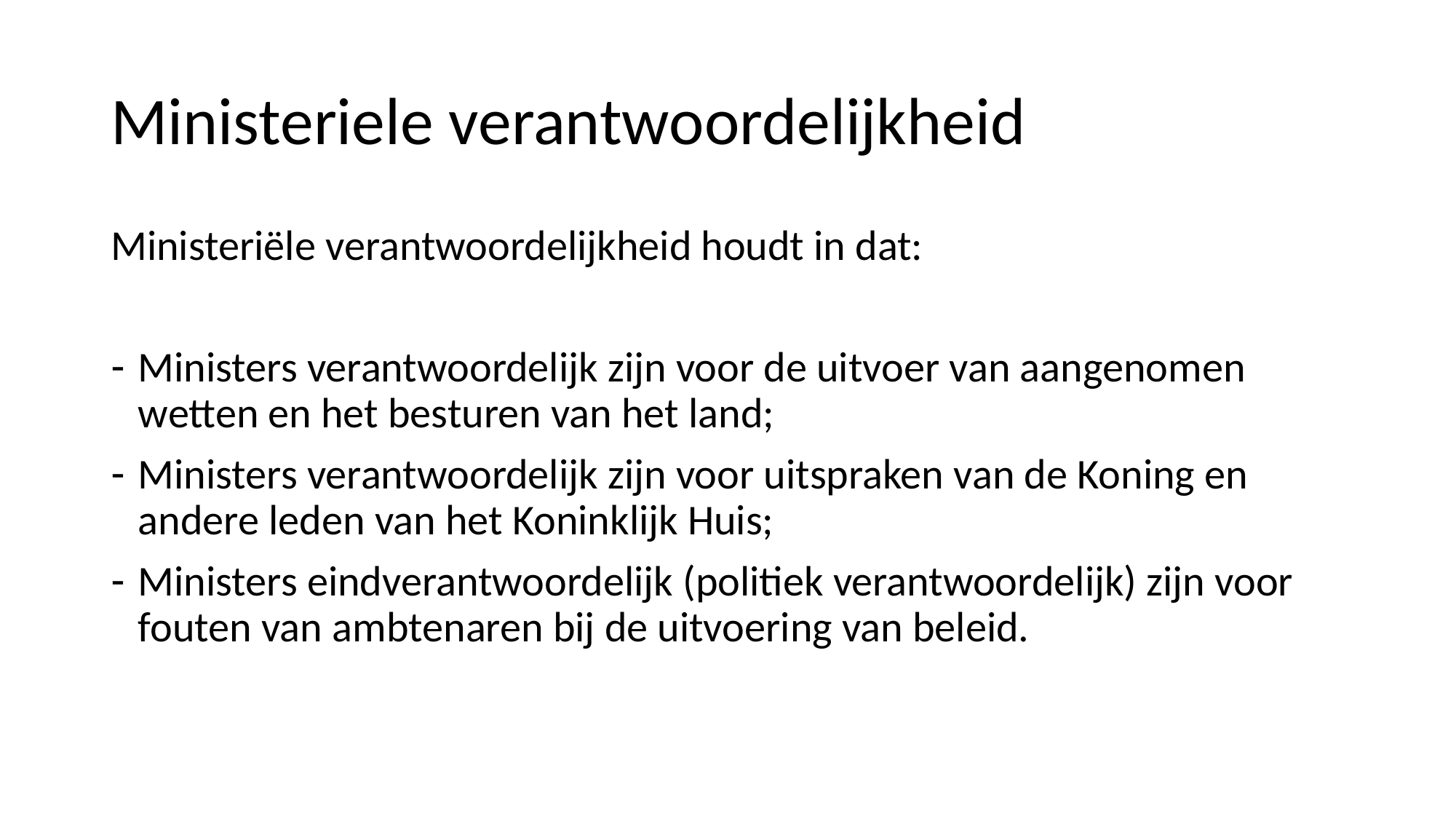

# Ministeriele verantwoordelijkheid
Ministeriële verantwoordelijkheid houdt in dat:

Ministers verantwoordelijk zijn voor de uitvoer van aangenomen wetten en het besturen van het land;
Ministers verantwoordelijk zijn voor uitspraken van de Koning en andere leden van het Koninklijk Huis;
Ministers eindverantwoordelijk (politiek verantwoordelijk) zijn voor fouten van ambtenaren bij de uitvoering van beleid.